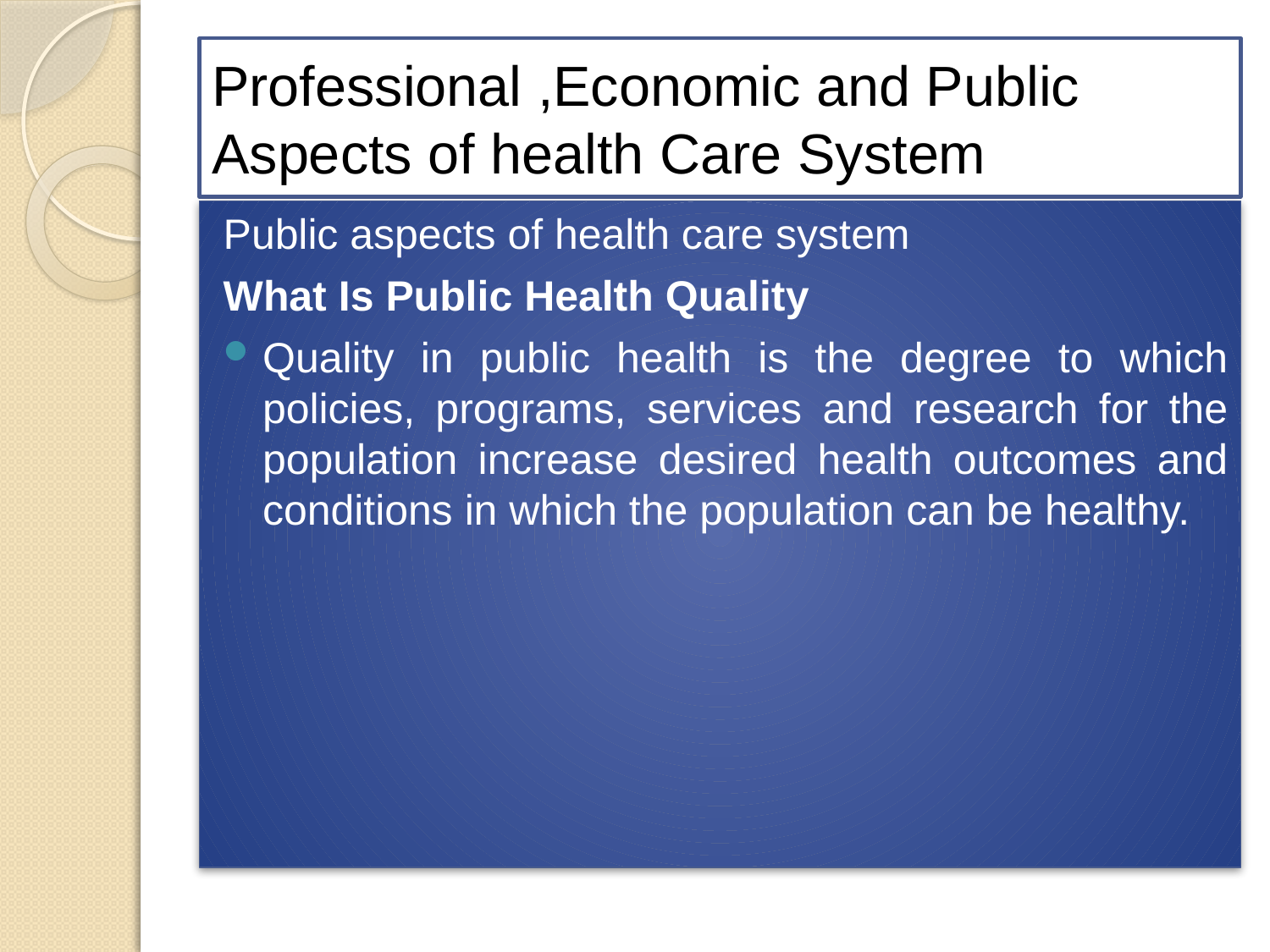

# Professional ,Economic and Public Aspects of health Care System
Public aspects of health care system
What Is Public Health Quality
Quality in public health is the degree to which policies, programs, services and research for the population increase desired health outcomes and conditions in which the population can be healthy.